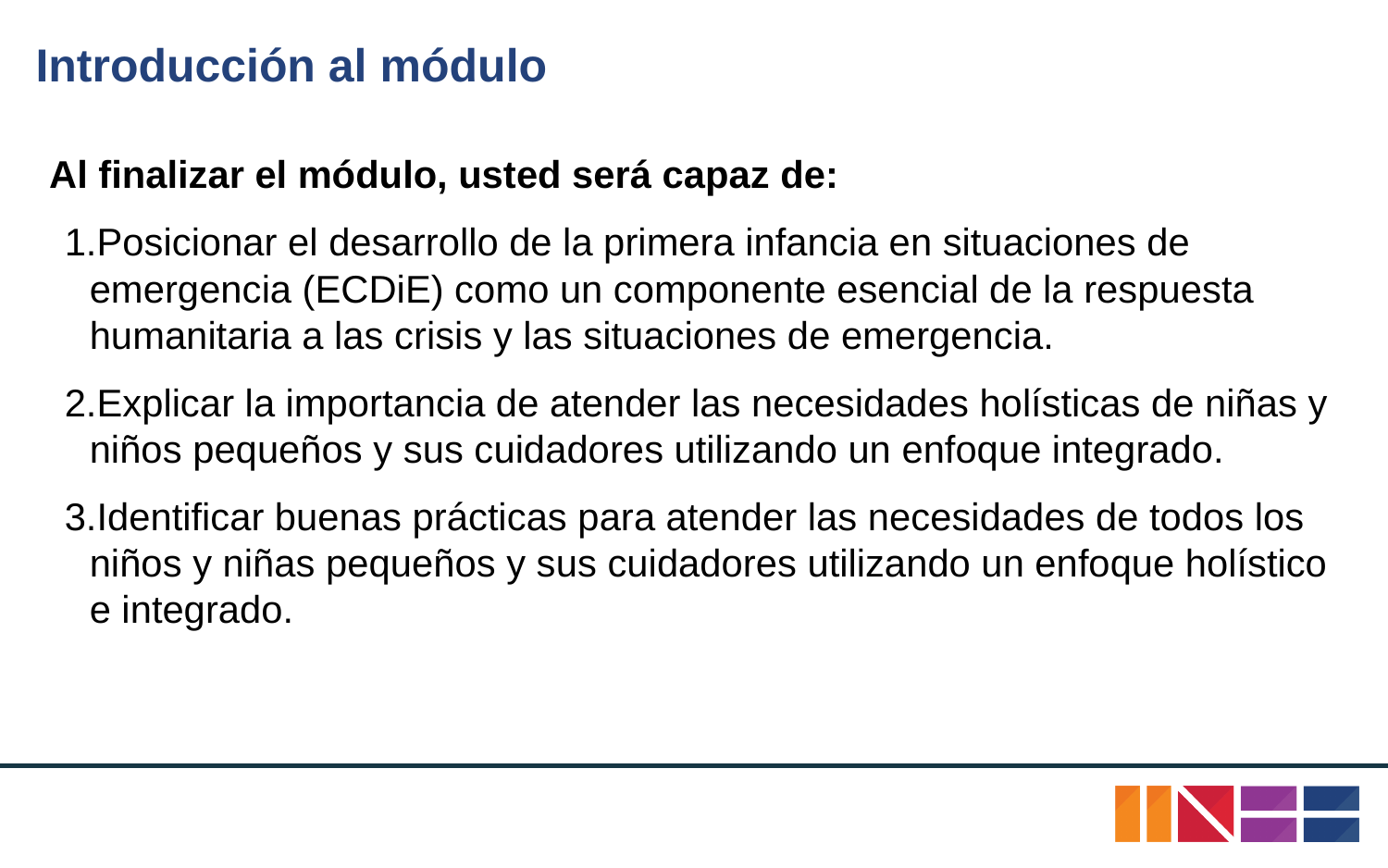

# Introducción al módulo
Al finalizar el módulo, usted será capaz de:
Posicionar el desarrollo de la primera infancia en situaciones de emergencia (ECDiE) como un componente esencial de la respuesta humanitaria a las crisis y las situaciones de emergencia.
Explicar la importancia de atender las necesidades holísticas de niñas y niños pequeños y sus cuidadores utilizando un enfoque integrado.
Identificar buenas prácticas para atender las necesidades de todos los niños y niñas pequeños y sus cuidadores utilizando un enfoque holístico e integrado.